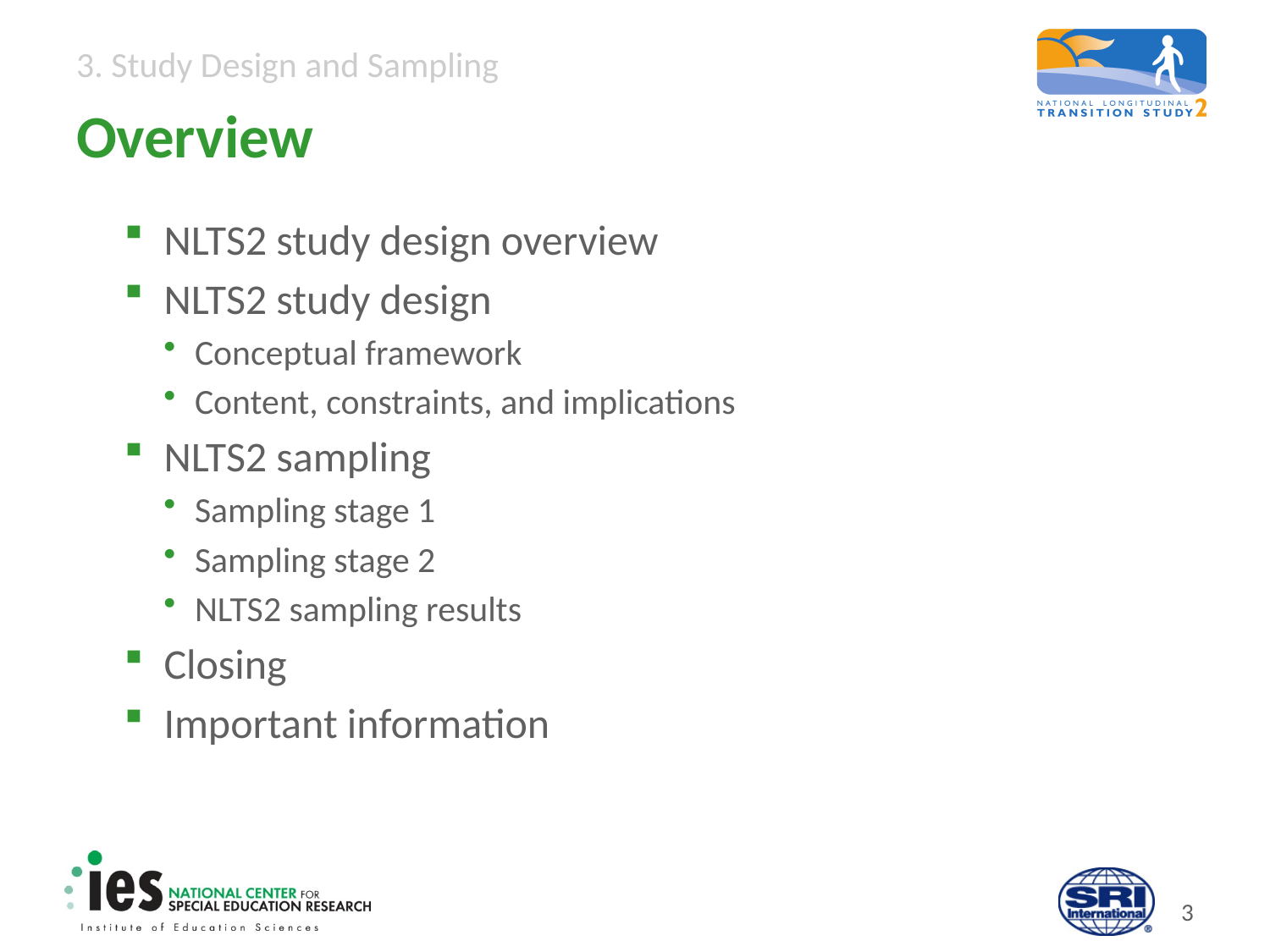

# Overview
NLTS2 study design overview
NLTS2 study design
Conceptual framework
Content, constraints, and implications
NLTS2 sampling
Sampling stage 1
Sampling stage 2
NLTS2 sampling results
Closing
Important information

3